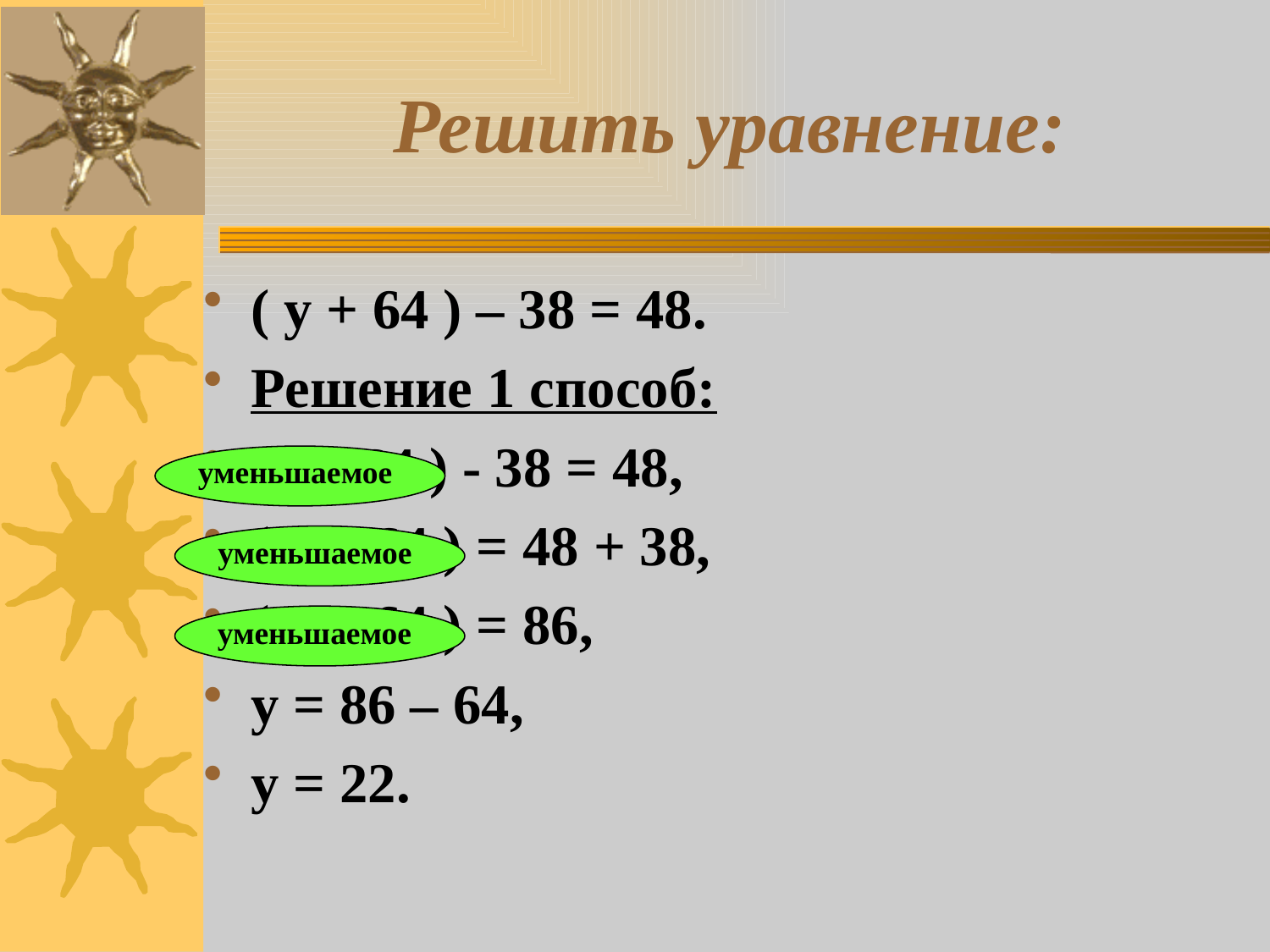

# Решить уравнение:
( у + 64 ) – 38 = 48.
Решение 1 способ:
(у + 64 ) - 38 = 48,
( у + 64 ) = 48 + 38,
( у + 64 ) = 86,
у = 86 – 64,
у = 22.

уменьшаемое

уменьшаемое

уменьшаемое